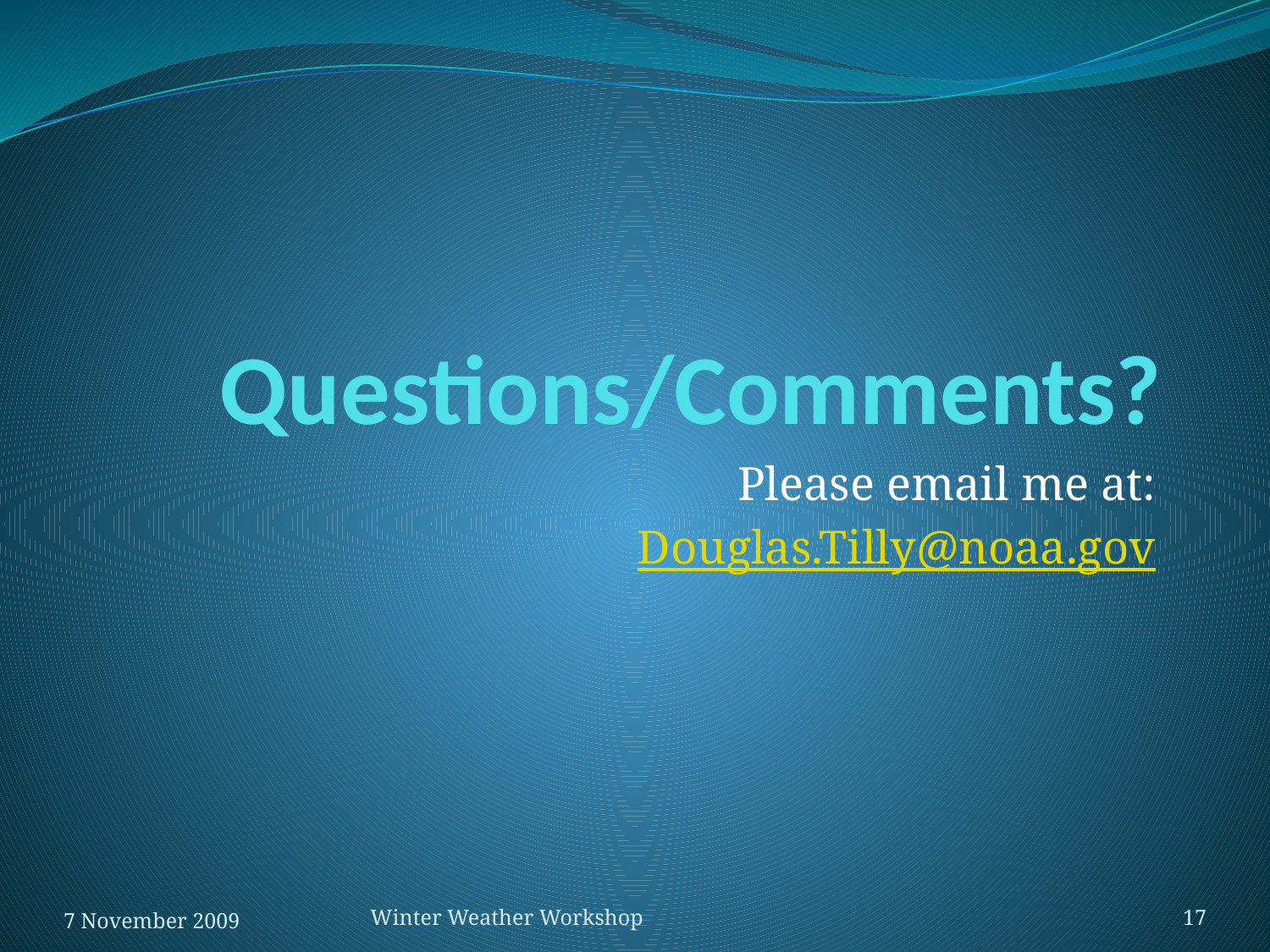

# Questions/Comments?
Please email me at:
Douglas.Tilly@noaa.gov

7 November 2009
Winter Weather Workshop
17